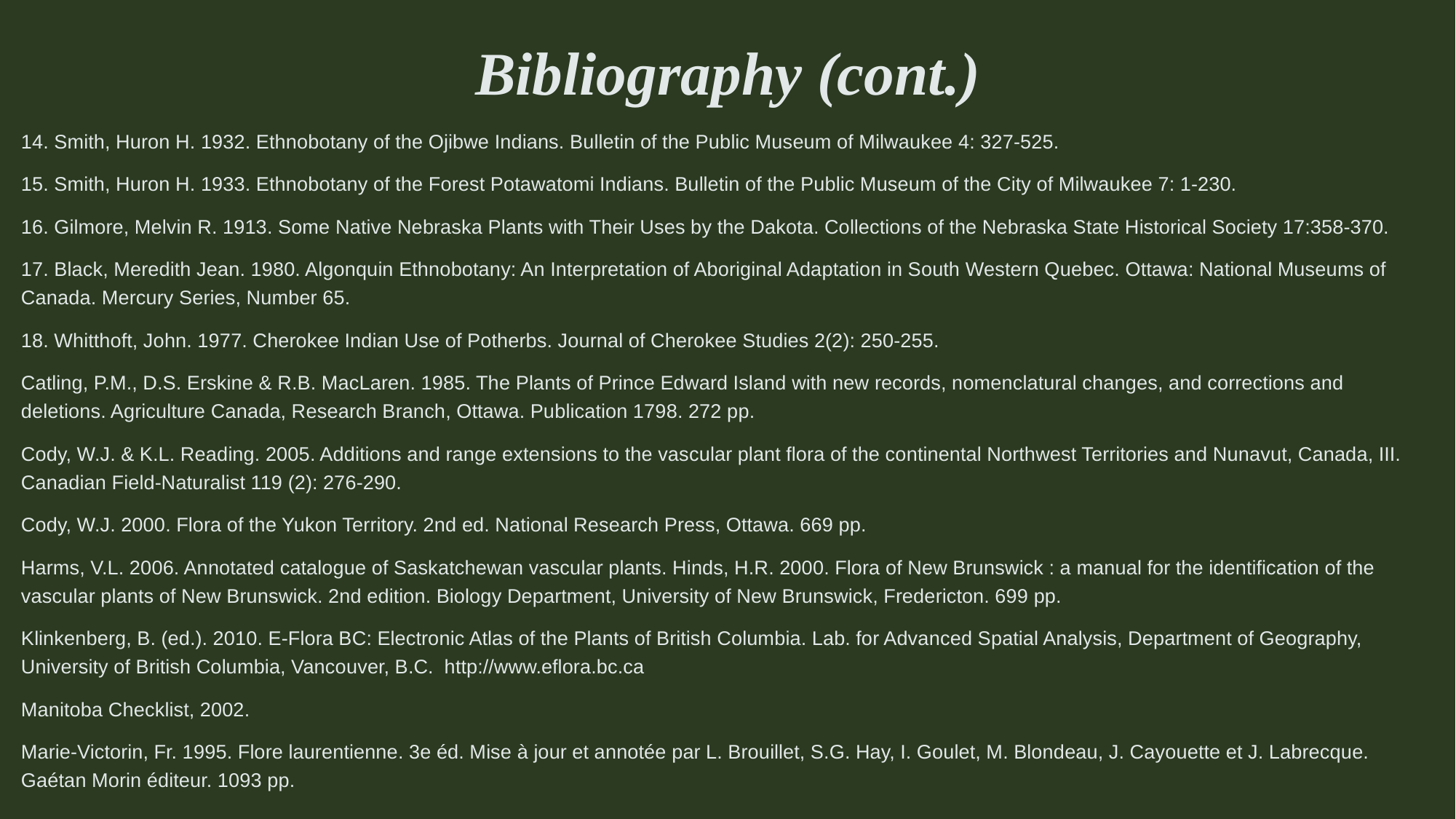

# Bibliography (cont.)
14. Smith, Huron H. 1932. Ethnobotany of the Ojibwe Indians. Bulletin of the Public Museum of Milwaukee 4: 327-525.
15. Smith, Huron H. 1933. Ethnobotany of the Forest Potawatomi Indians. Bulletin of the Public Museum of the City of Milwaukee 7: 1-230.
16. Gilmore, Melvin R. 1913. Some Native Nebraska Plants with Their Uses by the Dakota. Collections of the Nebraska State Historical Society 17:358-370.
17. Black, Meredith Jean. 1980. Algonquin Ethnobotany: An Interpretation of Aboriginal Adaptation in South Western Quebec. Ottawa: National Museums of Canada. Mercury Series, Number 65.
18. Whitthoft, John. 1977. Cherokee Indian Use of Potherbs. Journal of Cherokee Studies 2(2): 250-255.
Catling, P.M., D.S. Erskine & R.B. MacLaren. 1985. The Plants of Prince Edward Island with new records, nomenclatural changes, and corrections and deletions. Agriculture Canada, Research Branch, Ottawa. Publication 1798. 272 pp.
Cody, W.J. & K.L. Reading. 2005. Additions and range extensions to the vascular plant flora of the continental Northwest Territories and Nunavut, Canada, III. Canadian Field-Naturalist 119 (2): 276-290.
Cody, W.J. 2000. Flora of the Yukon Territory. 2nd ed. National Research Press, Ottawa. 669 pp.
Harms, V.L. 2006. Annotated catalogue of Saskatchewan vascular plants. Hinds, H.R. 2000. Flora of New Brunswick : a manual for the identification of the vascular plants of New Brunswick. 2nd edition. Biology Department, University of New Brunswick, Fredericton. 699 pp.
Klinkenberg, B. (ed.). 2010. E-Flora BC: Electronic Atlas of the Plants of British Columbia. Lab. for Advanced Spatial Analysis, Department of Geography, University of British Columbia, Vancouver, B.C.  http://www.eflora.bc.ca
Manitoba Checklist, 2002.
Marie-Victorin, Fr. 1995. Flore laurentienne. 3e éd. Mise à jour et annotée par L. Brouillet, S.G. Hay, I. Goulet, M. Blondeau, J. Cayouette et J. Labrecque. Gaétan Morin éditeur. 1093 pp.